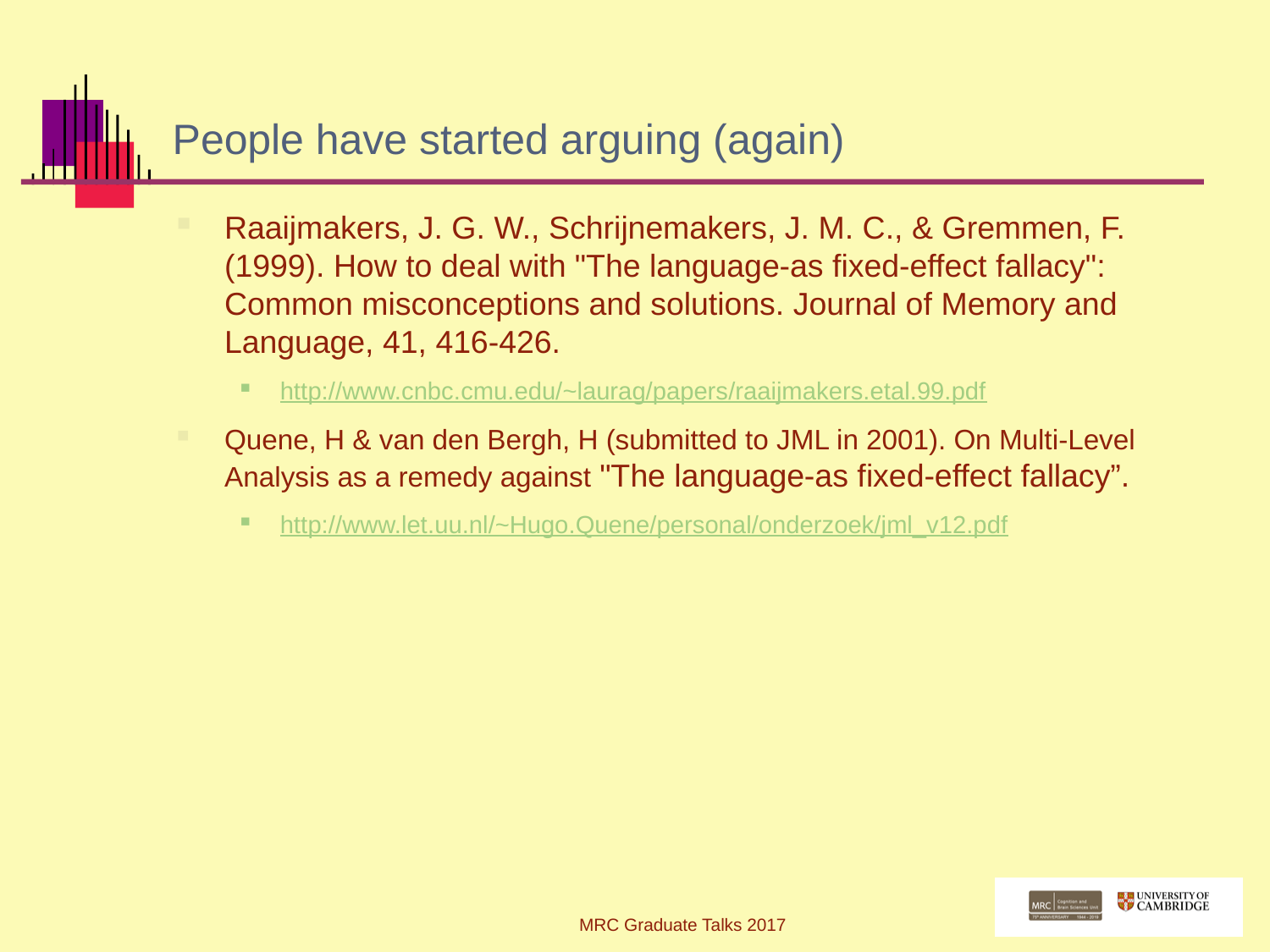

# People have started arguing (again)
Raaijmakers, J. G. W., Schrijnemakers, J. M. C., & Gremmen, F. (1999). How to deal with "The language-as fixed-effect fallacy": Common misconceptions and solutions. Journal of Memory and Language, 41, 416-426.
http://www.cnbc.cmu.edu/~laurag/papers/raaijmakers.etal.99.pdf
Quene, H & van den Bergh, H (submitted to JML in 2001). On Multi-Level Analysis as a remedy against "The language-as fixed-effect fallacy”.
http://www.let.uu.nl/~Hugo.Quene/personal/onderzoek/jml_v12.pdf

MRC Graduate Talks 2017